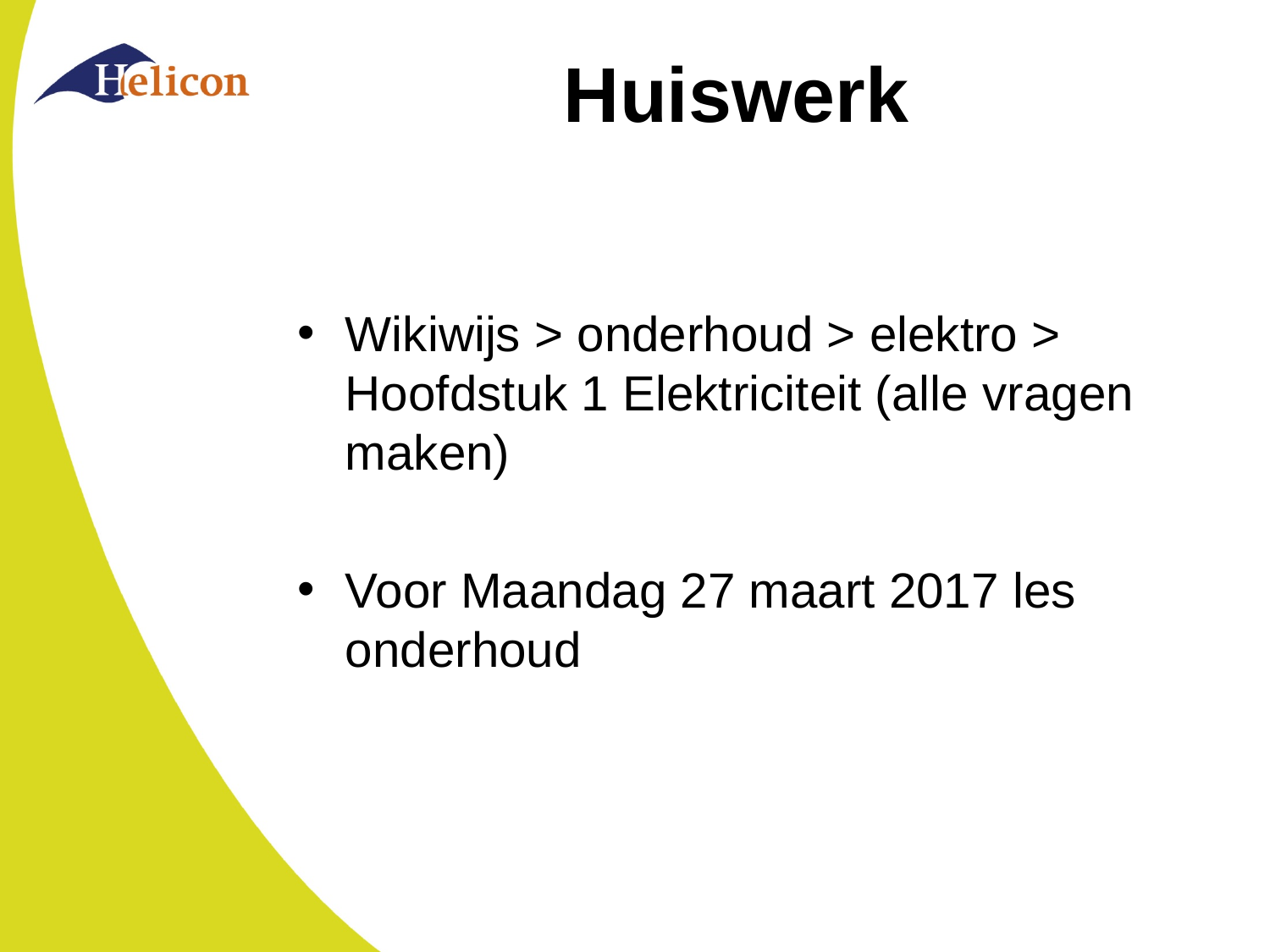

# Huiswerk
Wikiwijs > onderhoud > elektro > Hoofdstuk 1 Elektriciteit (alle vragen maken)

Voor Maandag 27 maart 2017 les onderhoud